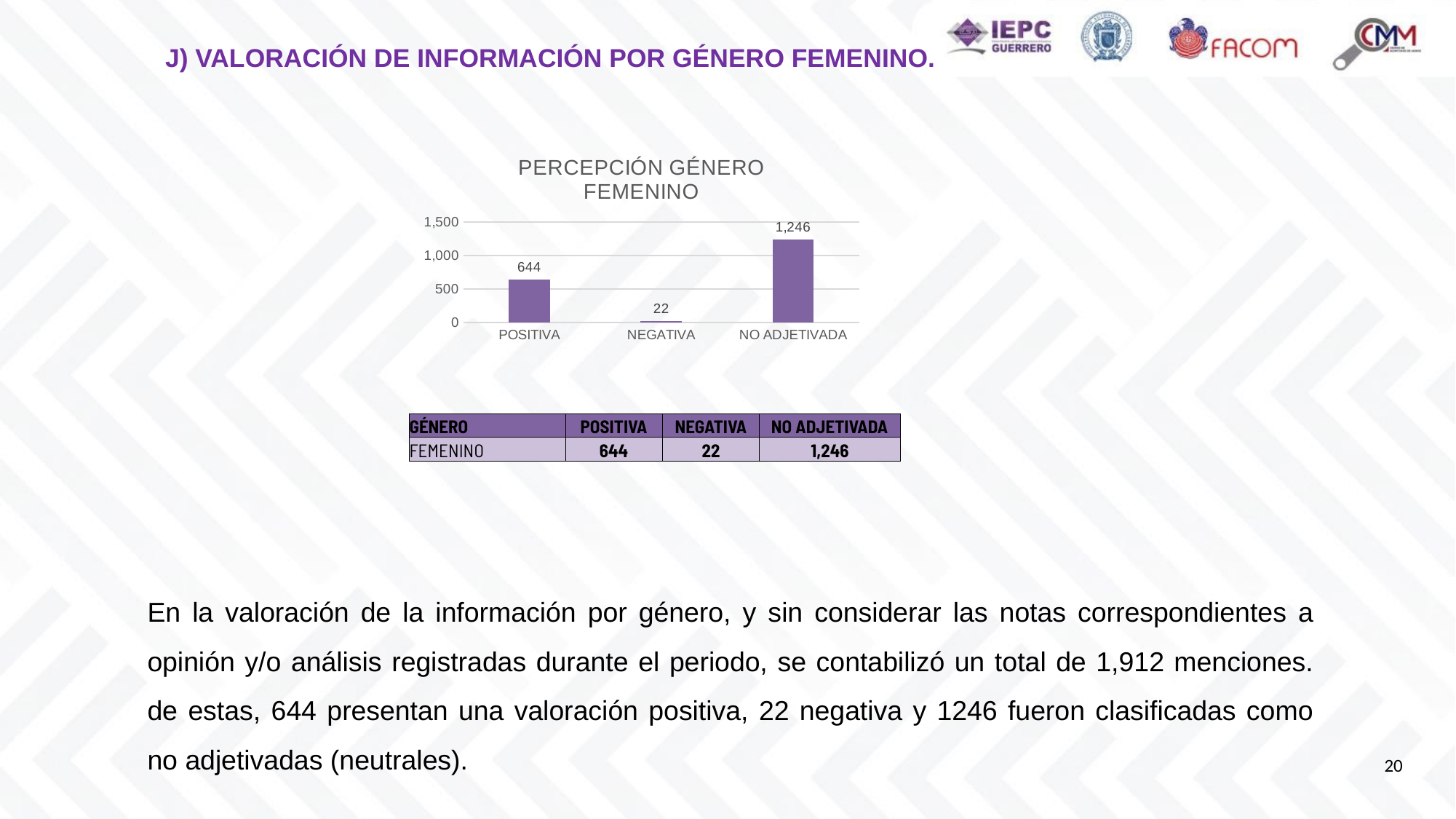

J) VALORACIÓN DE INFORMACIÓN POR GÉNERO FEMENINO.

### Chart: PERCEPCIÓN GÉNERO FEMENINO

| Category | FEMENINO |
|---|---|
| POSITIVA | 644.0 |
| NEGATIVA | 22.0 |
| NO ADJETIVADA | 1246.0 |
| GÉNERO | POSITIVA | NEGATIVA | NO ADJETIVADA |
| --- | --- | --- | --- |
| FEMENINO | 644 | 22 | 1,246 |
En la valoración de la información por género, y sin considerar las notas correspondientes a opinión y/o análisis registradas durante el periodo, se contabilizó un total de 1,912 menciones. de estas, 644 presentan una valoración positiva, 22 negativa y 1246 fueron clasificadas como no adjetivadas (neutrales).
20